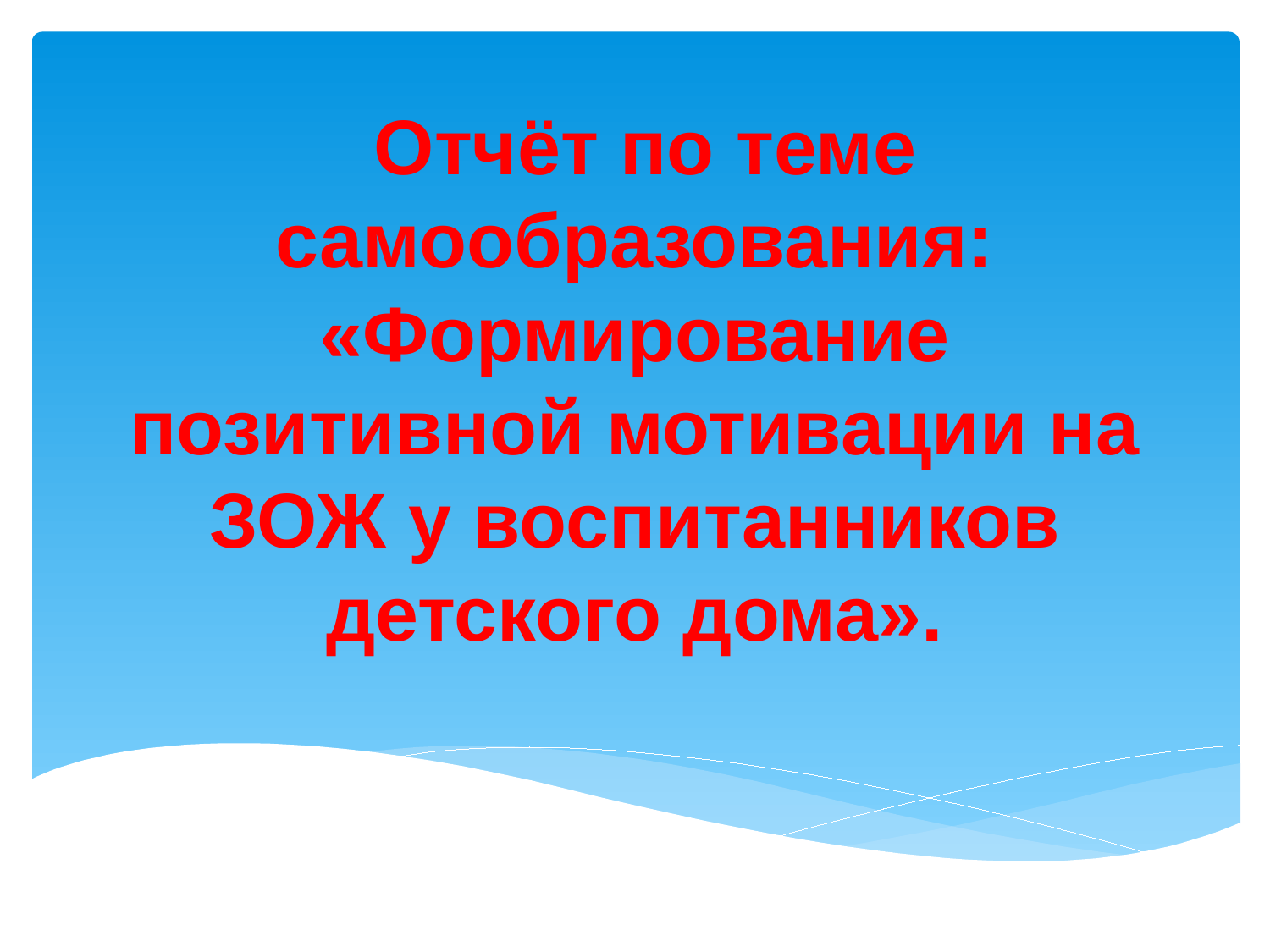

# Отчёт по теме самообразования: «Формирование позитивной мотивации на ЗОЖ у воспитанников детского дома».